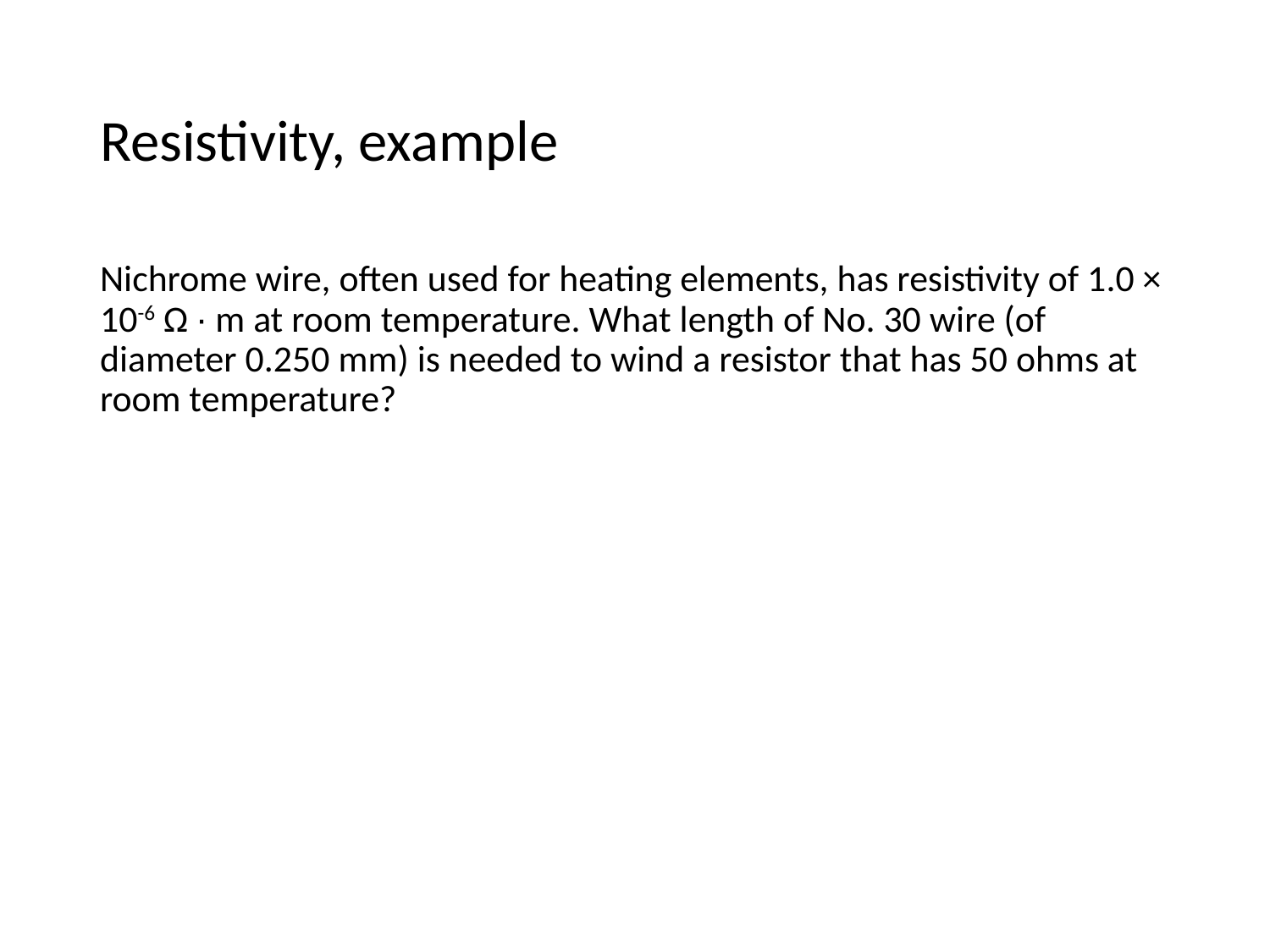

# Resistivity, example
Nichrome wire, often used for heating elements, has resistivity of 1.0 × 10-6 Ω ∙ m at room temperature. What length of No. 30 wire (of diameter 0.250 mm) is needed to wind a resistor that has 50 ohms at room temperature?